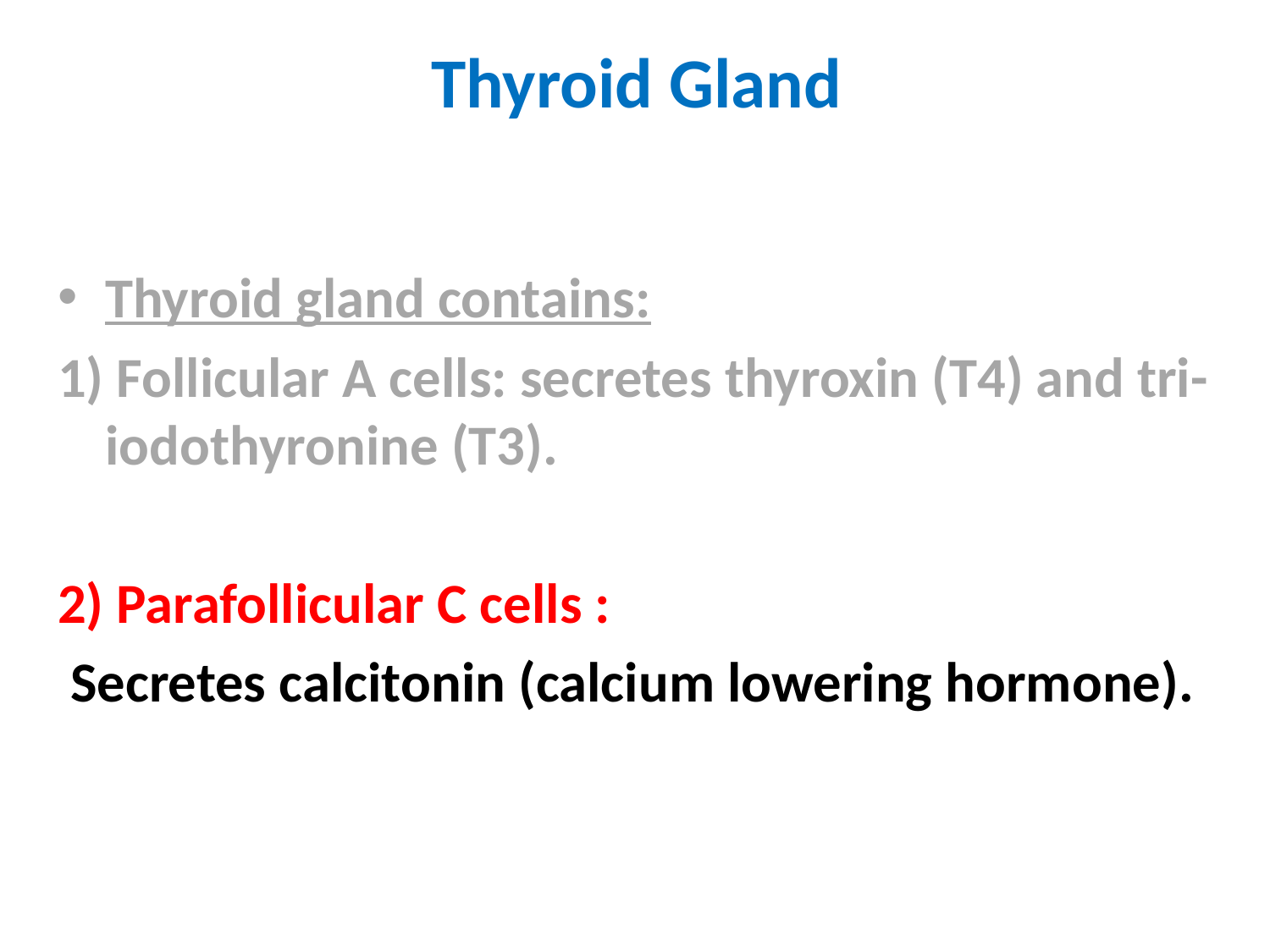

# Thyroid Gland

Thyroid gland contains:
1) Follicular A cells: secretes thyroxin (T4) and tri-iodothyronine (T3).

2) Parafollicular C cells :
 Secretes calcitonin (calcium lowering hormone).